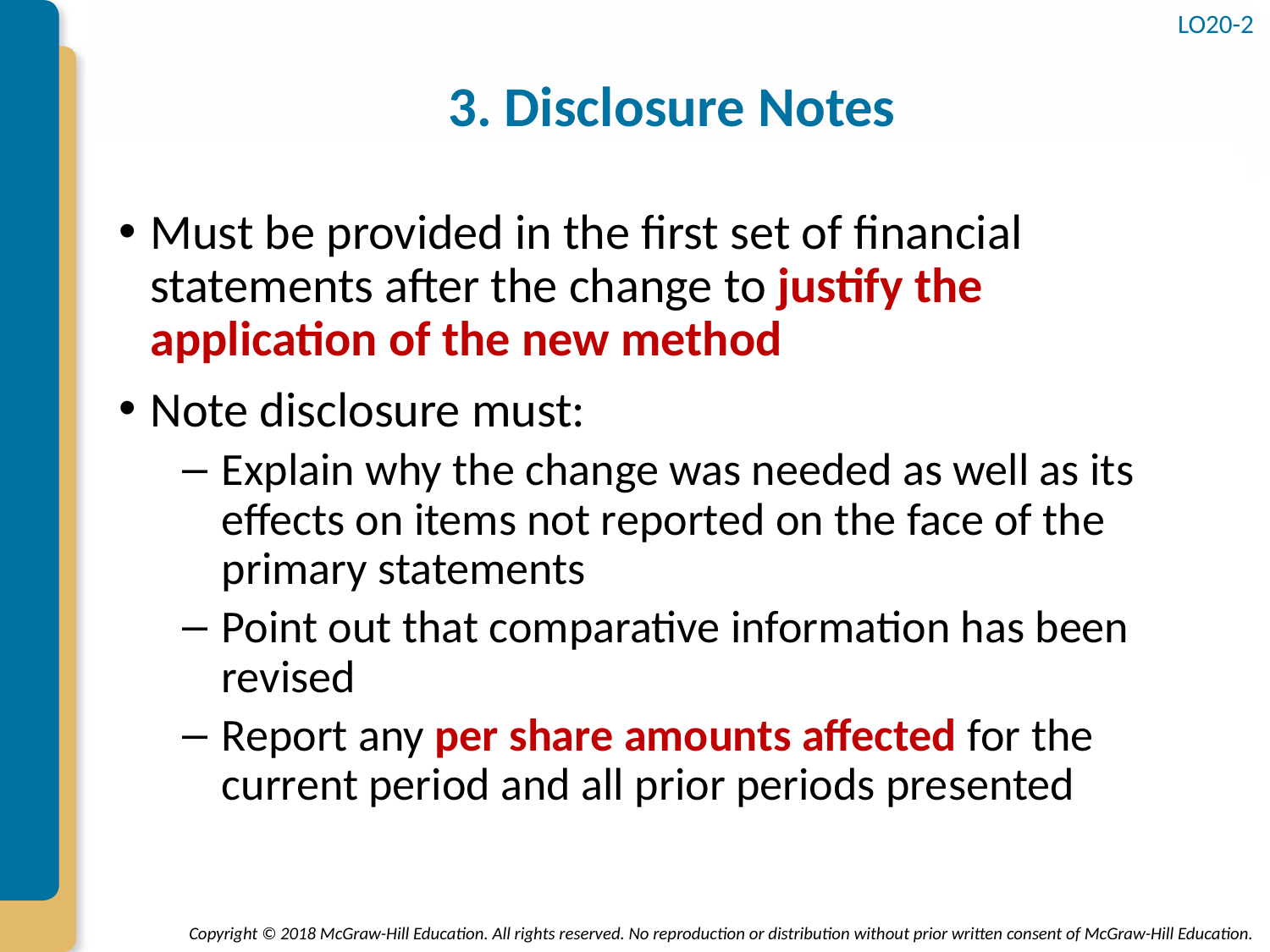

# 3. Disclosure Notes
LO20-2
Must be provided in the first set of financial statements after the change to justify the application of the new method
Note disclosure must:
Explain why the change was needed as well as its effects on items not reported on the face of the primary statements
Point out that comparative information has been revised
Report any per share amounts affected for the current period and all prior periods presented